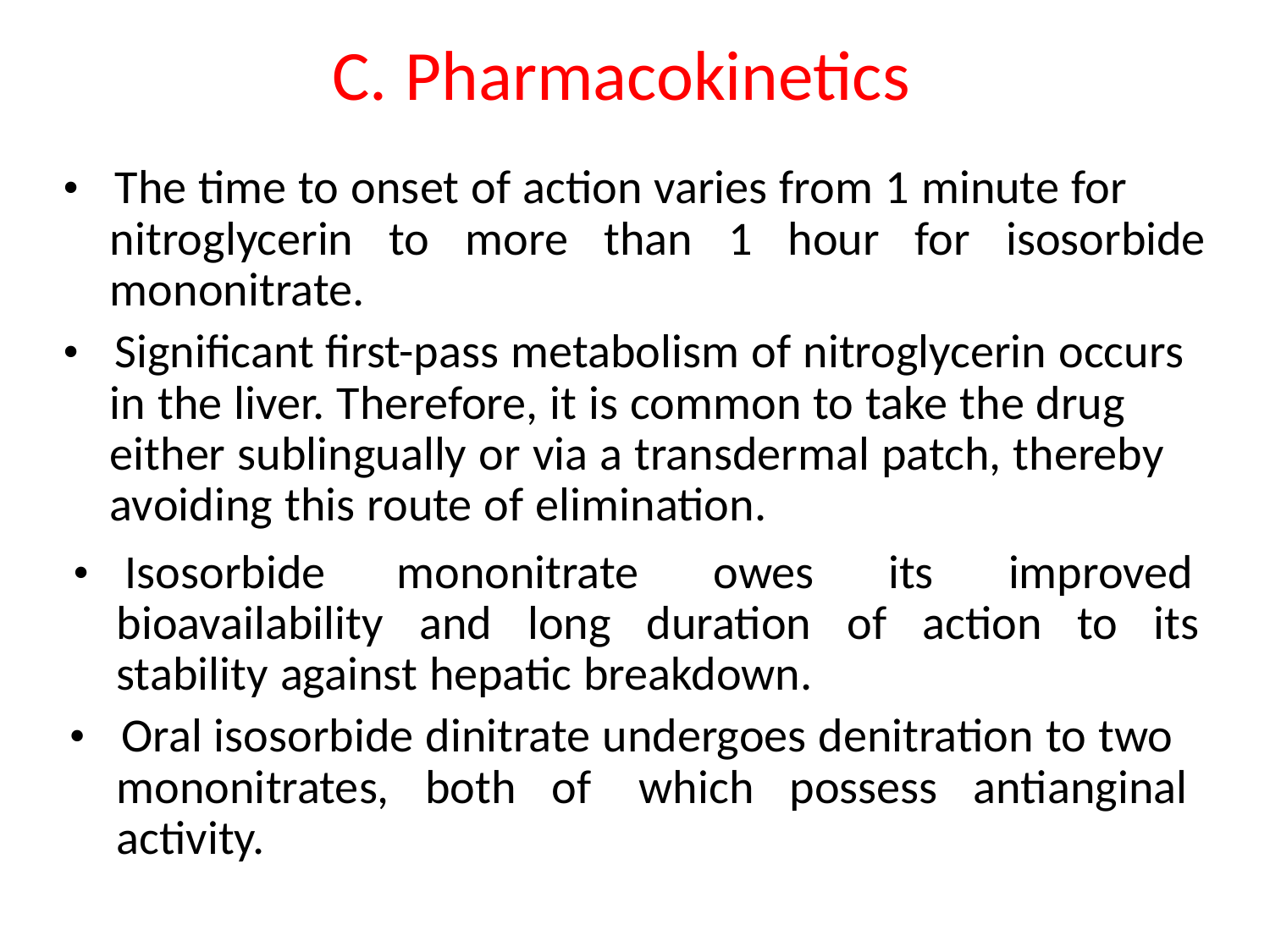

C. Pharmacokinetics

•   The time to onset of action varies from 1 minute for
	nitroglycerin   to   more   than   1   hour   for   isosorbide
	mononitrate.
•   Significant first-pass metabolism of nitroglycerin occurs
	in the liver. Therefore, it is common to take the drug
	either sublingually or via a transdermal patch, thereby
	avoiding this route of elimination.
•   Isosorbide
mononitrate
owes
its
improved
	bioavailability   and   long   duration   of   action   to   its
	stability against hepatic breakdown.
•   Oral isosorbide dinitrate undergoes denitration to two
	mononitrates,   both   of    which   possess   antianginal
	activity.